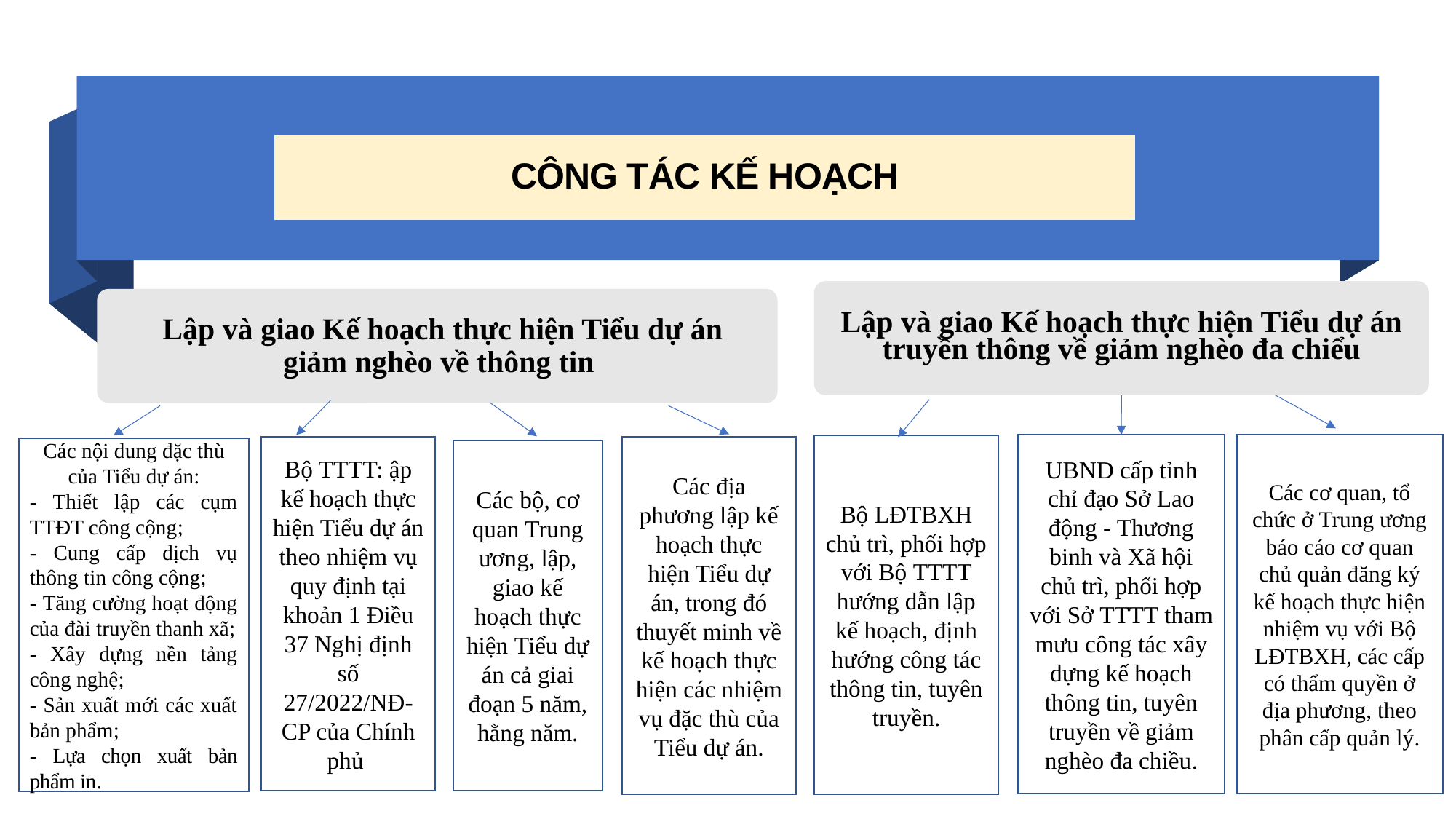

# CÔNG TÁC KẾ HOẠCH

Lập và giao Kế hoạch thực hiện Tiểu dự án truyền thông về giảm nghèo đa chiểu

Lập và giao Kế hoạch thực hiện Tiểu dự án giảm nghèo về thông tin
UBND cấp tỉnh chỉ đạo Sở Lao động - Thương binh và Xã hội chủ trì, phối hợp với Sở TTTT tham mưu công tác xây dựng kế hoạch thông tin, tuyên truyền về giảm nghèo đa chiều.
Các cơ quan, tổ chức ở Trung ương báo cáo cơ quan chủ quản đăng ký kế hoạch thực hiện nhiệm vụ với Bộ LĐTBXH, các cấp có thẩm quyền ở địa phương, theo phân cấp quản lý.
Bộ LĐTBXH chủ trì, phối hợp với Bộ TTTT hướng dẫn lập kế hoạch, định hướng công tác thông tin, tuyên truyền.
Các địa phương lập kế hoạch thực hiện Tiểu dự án, trong đó thuyết minh về kế hoạch thực hiện các nhiệm vụ đặc thù của Tiểu dự án.
Bộ TTTT: ập kế hoạch thực hiện Tiểu dự án theo nhiệm vụ quy định tại khoản 1 Điều 37 Nghị định số 27/2022/NĐ-CP của Chính phủ
Các nội dung đặc thù của Tiểu dự án:
- Thiết lập các cụm TTĐT công cộng;
- Cung cấp dịch vụ thông tin công cộng;
- Tăng cường hoạt động của đài truyền thanh xã;
- Xây dựng nền tảng công nghệ;
- Sản xuất mới các xuất bản phẩm;
- Lựa chọn xuất bản phẩm in.
Các bộ, cơ quan Trung ương, lập, giao kế hoạch thực hiện Tiểu dự án cả giai đoạn 5 năm, hằng năm.